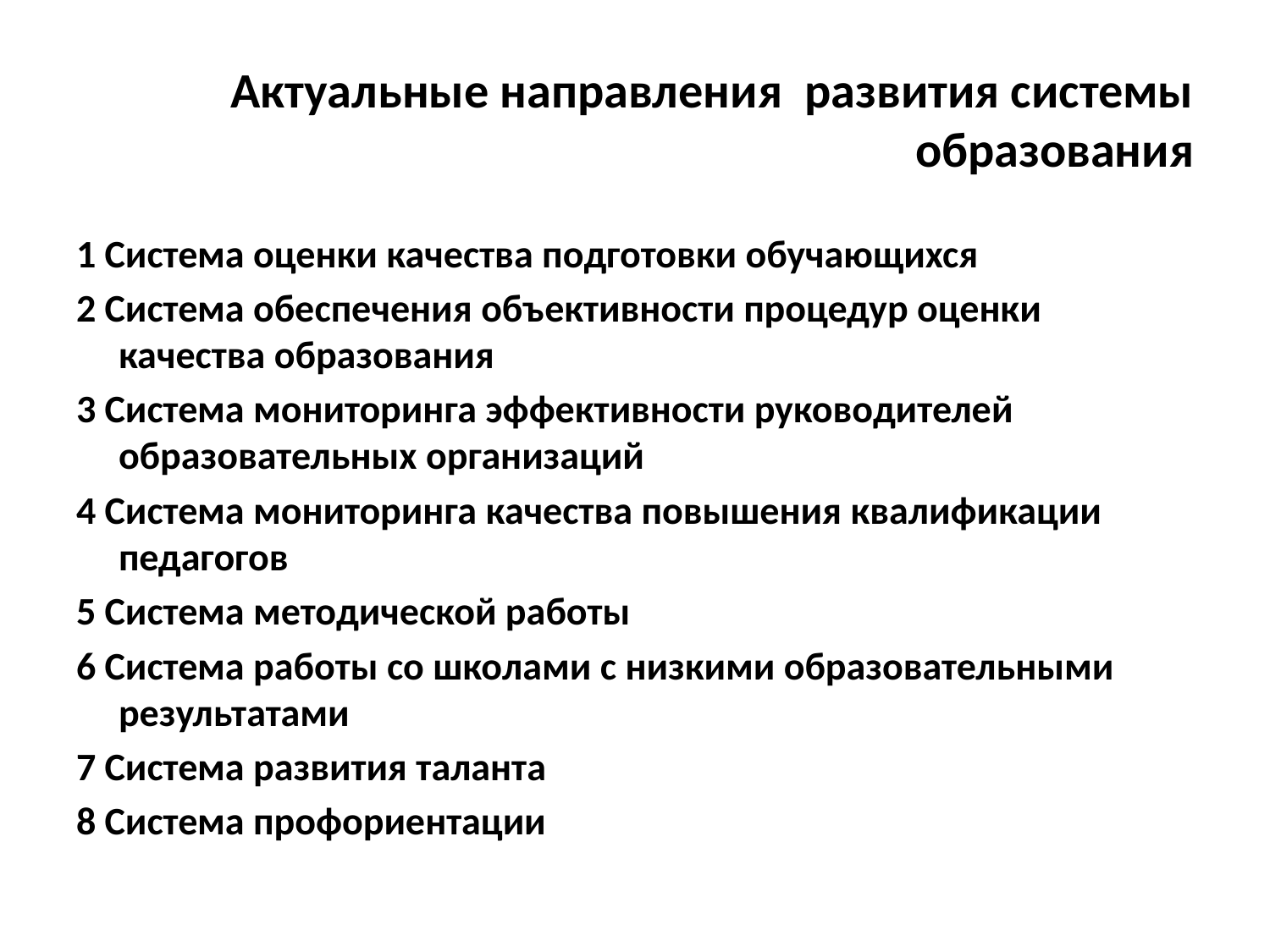

# Актуальные направления  развития системы образования
1 Система оценки качества подготовки обучающихся
2 Система обеспечения объективности процедур оценки качества образования
3 Система мониторинга эффективности руководителей образовательных организаций
4 Система мониторинга качества повышения квалификации педагогов
5 Система методической работы
6 Система работы со школами с низкими образовательными результатами
7 Система развития таланта
8 Система профориентации